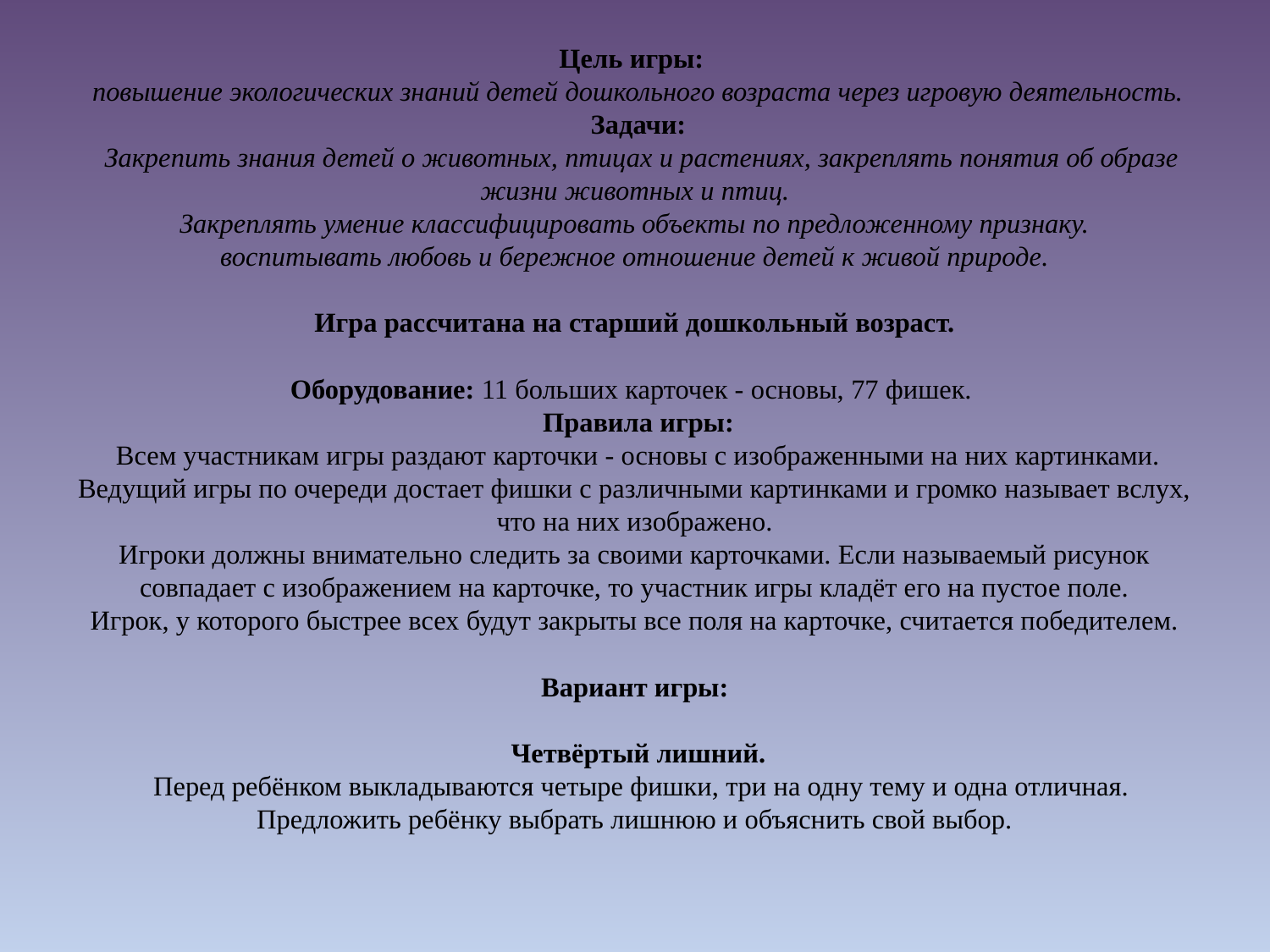

# Цель игры:  повышение экологических знаний детей дошкольного возраста через игровую деятельность.  Задачи:   Закрепить знания детей о животных, птицах и растениях, закреплять понятия об образе жизни животных и птиц. Закреплять умение классифицировать объекты по предложенному признаку. воспитывать любовь и бережное отношение детей к живой природе.    Игра рассчитана на старший дошкольный возраст.    Оборудование: 11 больших карточек - основы, 77 фишек. Правила игры:  Всем участникам игры раздают карточки - основы с изображенными на них картинками. Ведущий игры по очереди достает фишки с различными картинками и громко называет вслух, что на них изображено. Игроки должны внимательно следить за своими карточками. Если называемый рисунок совпадает с изображением на карточке, то участник игры кладёт его на пустое поле. Игрок, у которого быстрее всех будут закрыты все поля на карточке, считается победителем.   Вариант игры:  Четвёртый лишний.   Перед ребёнком выкладываются четыре фишки, три на одну тему и одна отличная. Предложить ребёнку выбрать лишнюю и объяснить свой выбор.